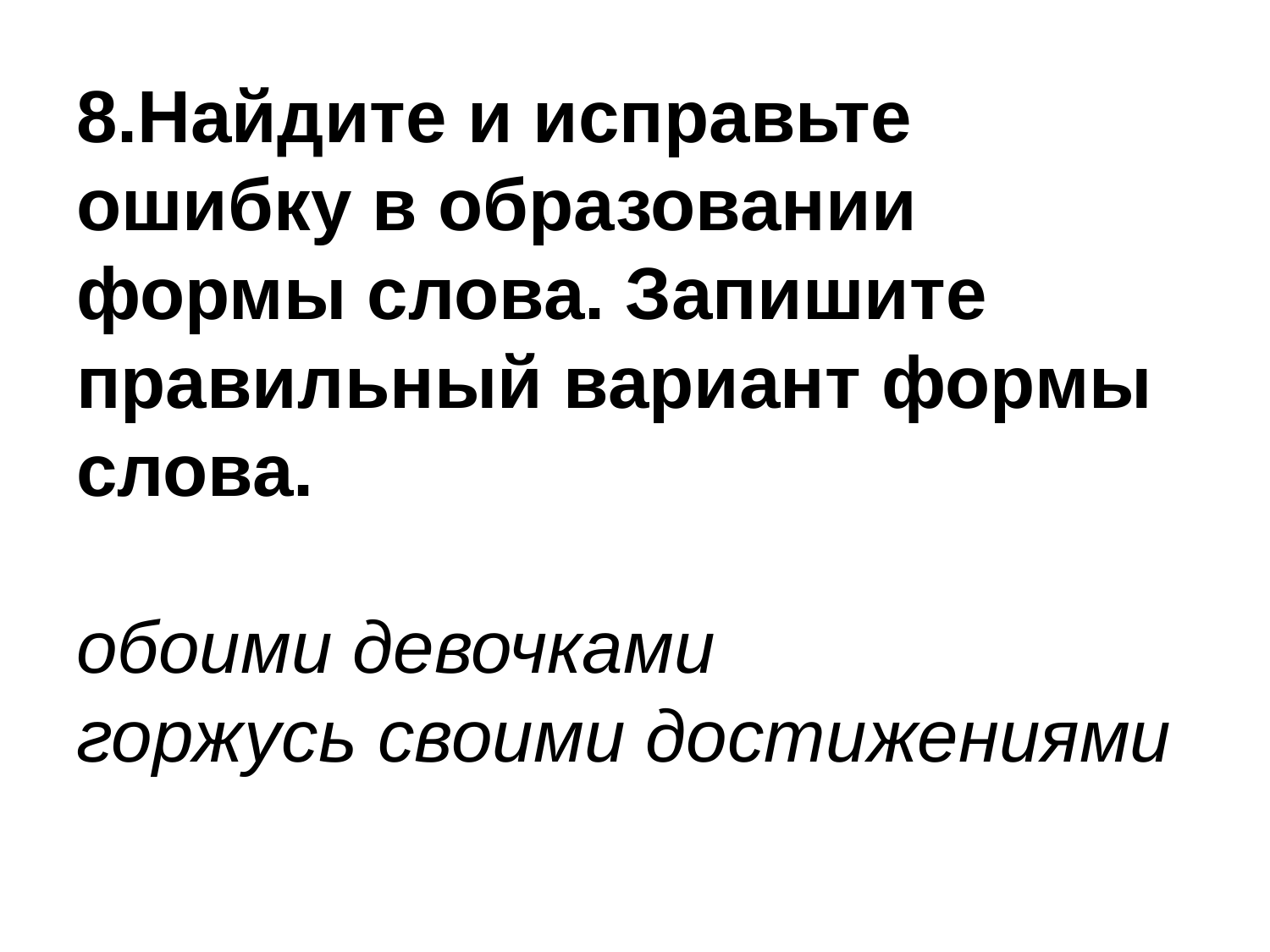

# 8.Найдите и исправьте ошибку в образовании формы слова. Запишите правильный вариант формы слова. обоими девочками горжусь своими достижениями